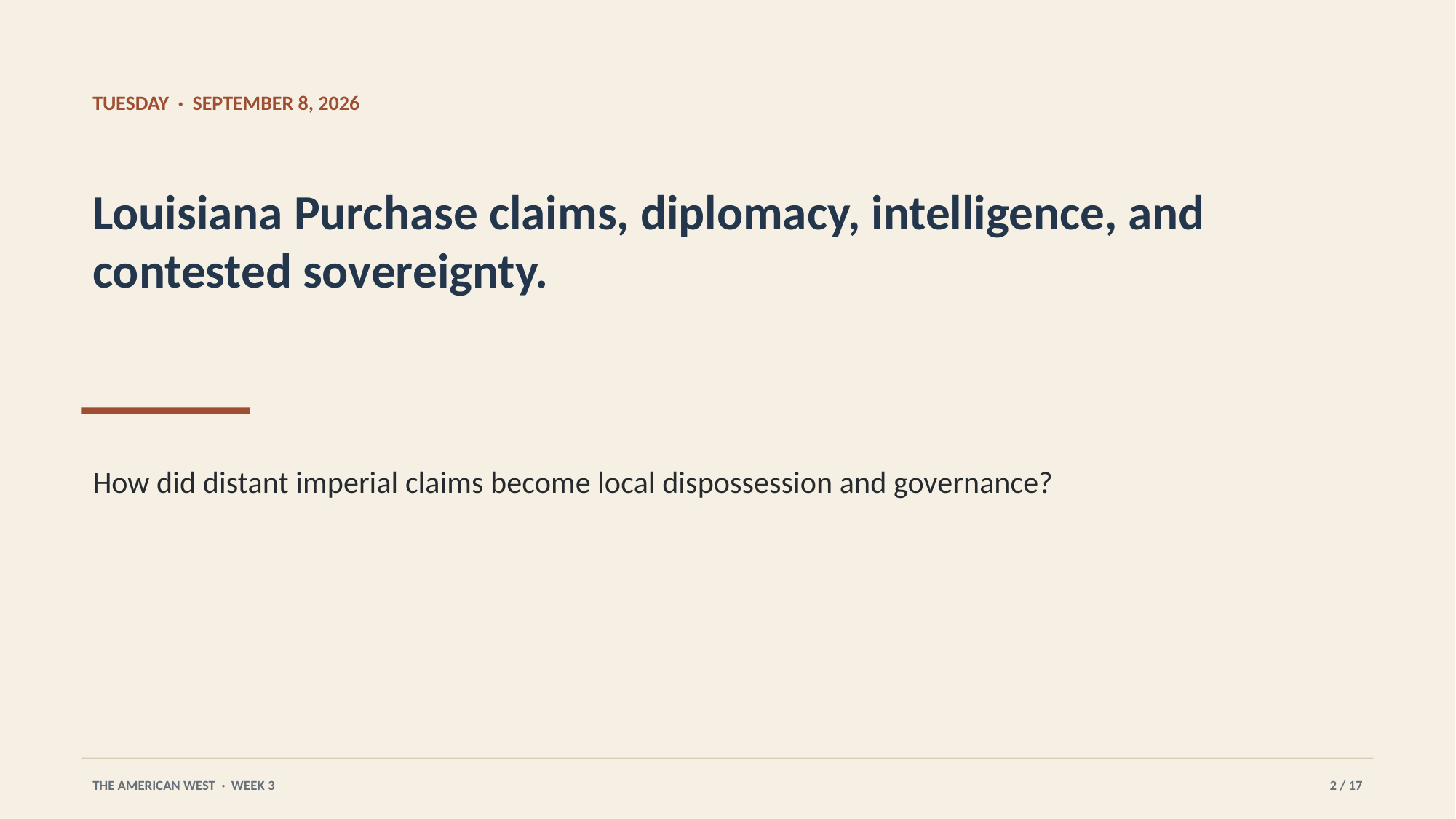

TUESDAY  ·  SEPTEMBER 8, 2026
Louisiana Purchase claims, diplomacy, intelligence, and contested sovereignty.

How did distant imperial claims become local dispossession and governance?

THE AMERICAN WEST  ·  WEEK 3
2 / 17